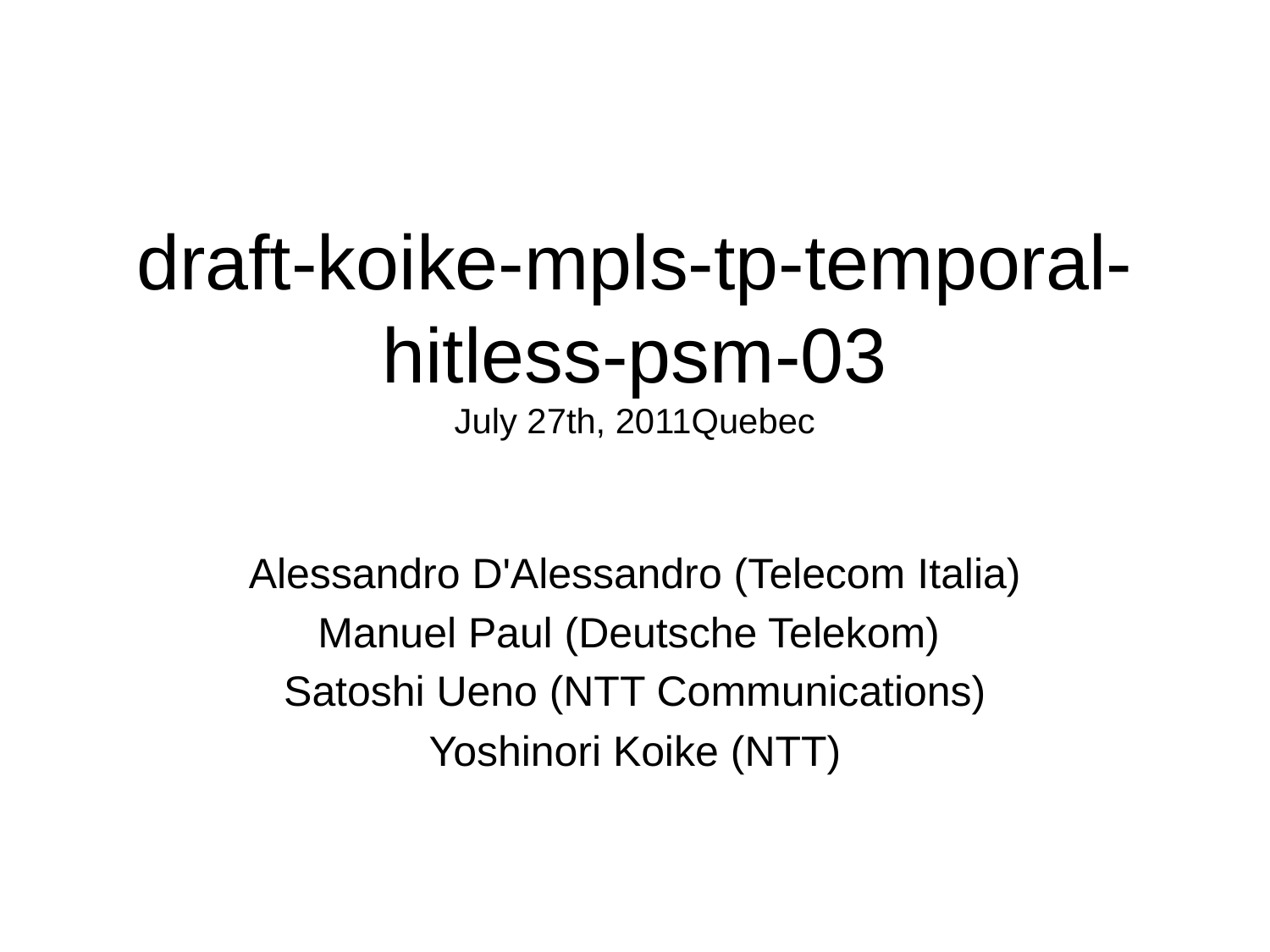

# draft-koike-mpls-tp-temporal-hitless-psm-03 July 27th, 2011Quebec
Alessandro D'Alessandro (Telecom Italia)
Manuel Paul (Deutsche Telekom)
Satoshi Ueno (NTT Communications)
Yoshinori Koike (NTT)